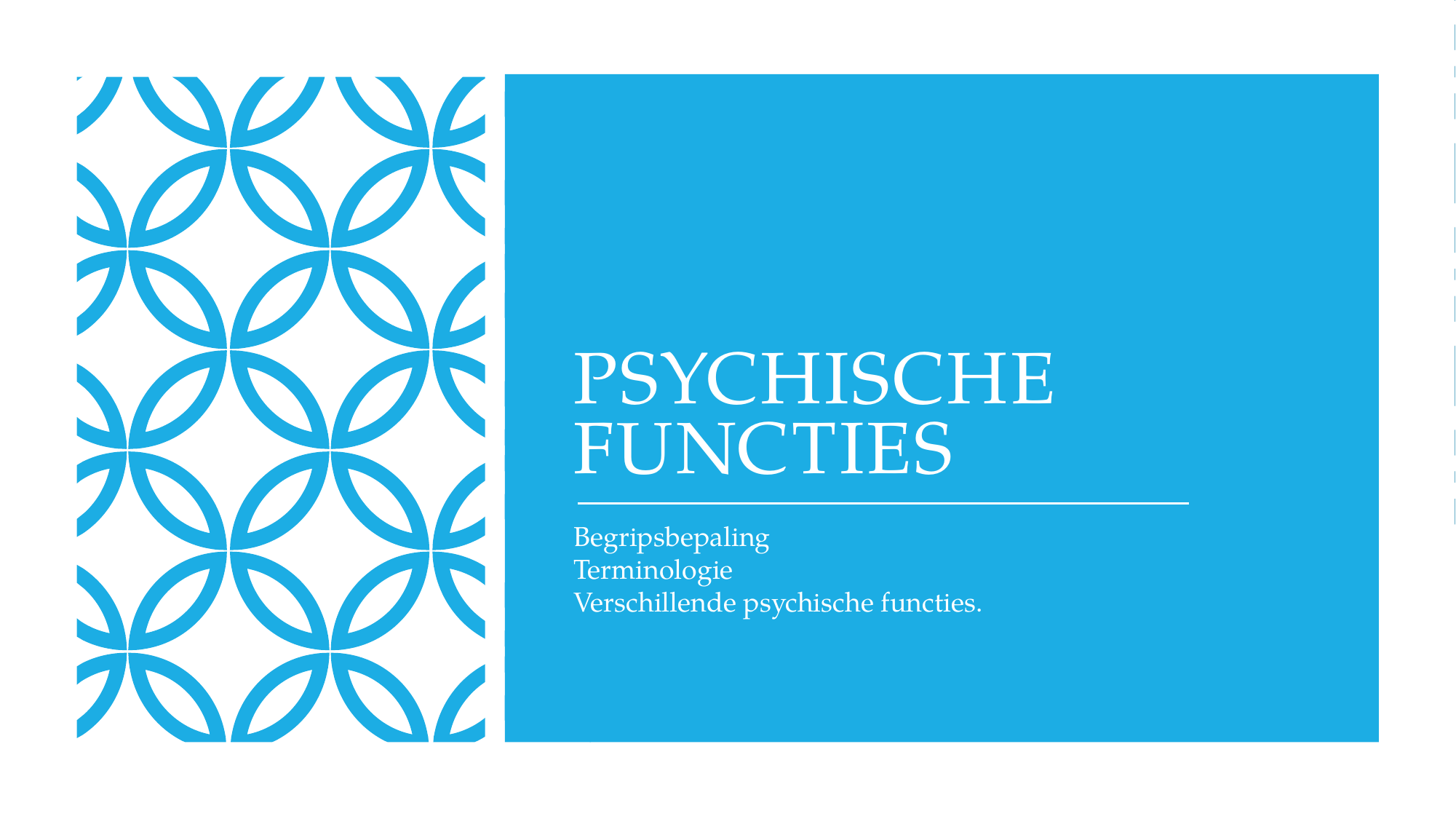

# Psychische Functies

Begripsbepaling
Terminologie
Verschillende psychische functies.